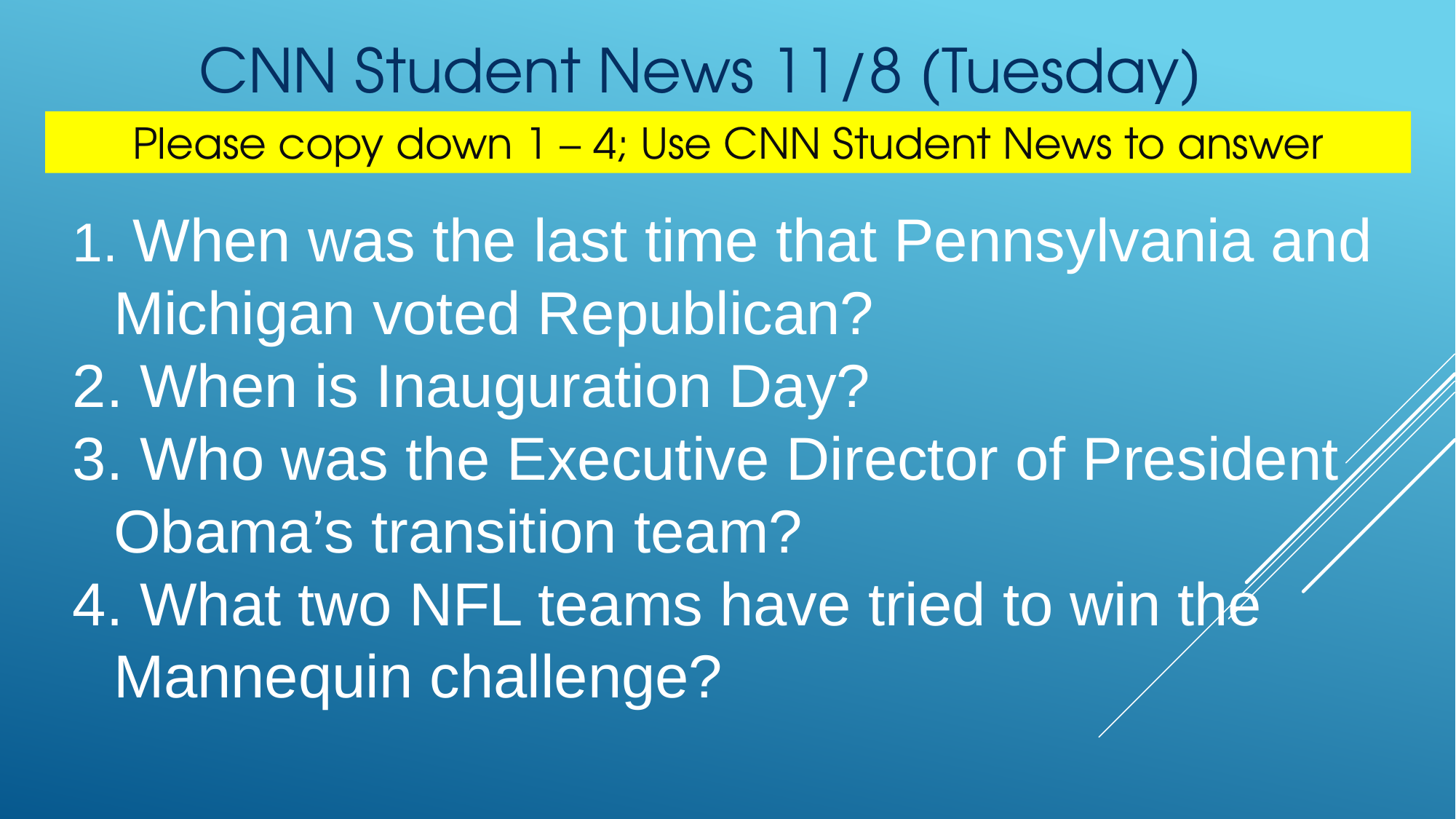

CNN Student News 11/8 (Tuesday)
Please copy down 1 – 4; Use CNN Student News to answer
 When was the last time that Pennsylvania and Michigan voted Republican?
 When is Inauguration Day?
 Who was the Executive Director of President Obama’s transition team?
 What two NFL teams have tried to win the Mannequin challenge?